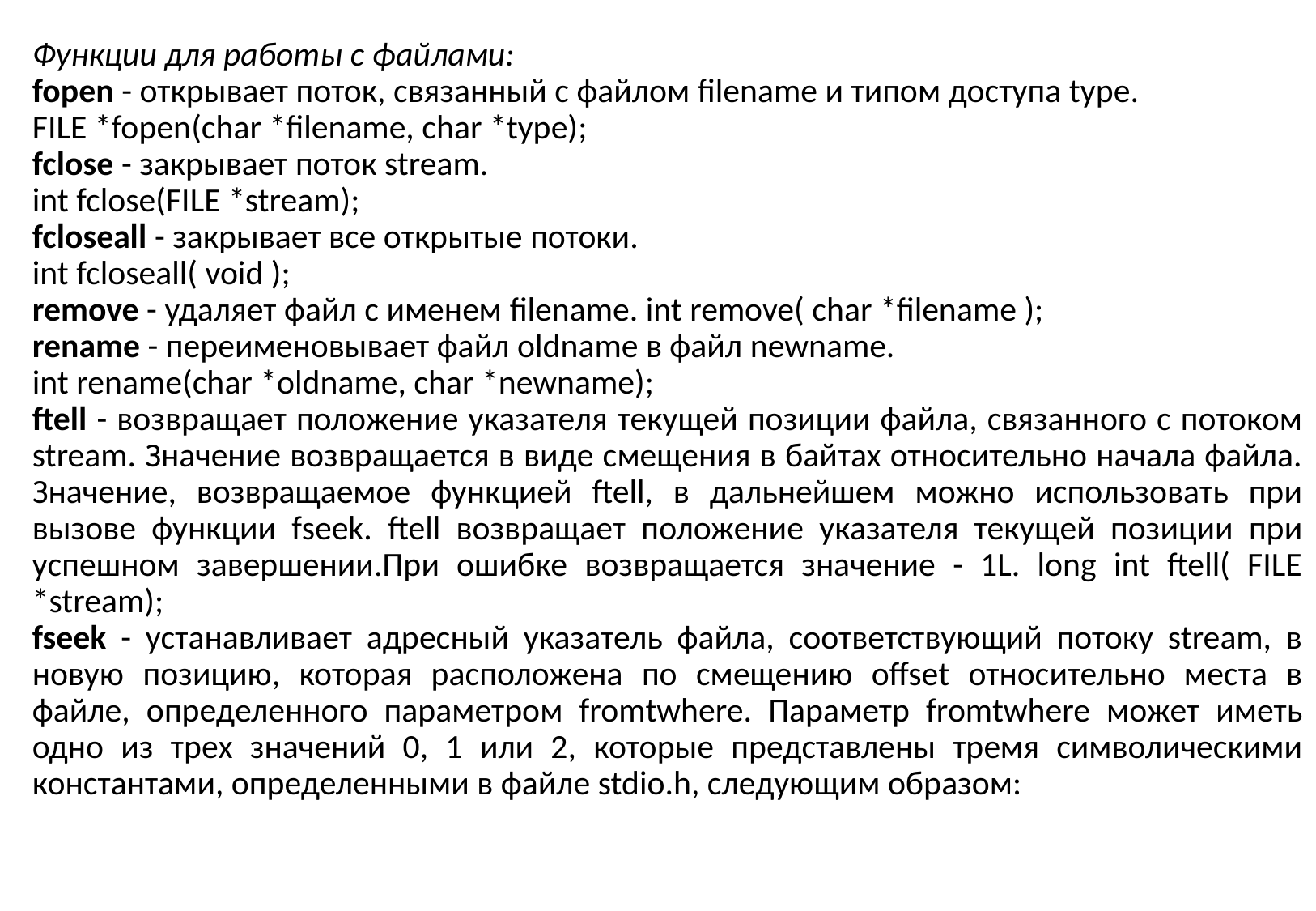

Функции для работы с файлами:
fopen - открывает поток, связанный с файлом filename и типом доступа type.
FILE *fopen(char *filename, char *type);
fclose - закрывает поток stream.
int fclose(FILE *stream);
fcloseall - закрывает все открытые потоки.
int fcloseall( void );
remove - удаляет файл с именем filename. int remove( char *filename );
rename - переименовывает файл oldname в файл newname.
int rename(char *oldname, char *newname);
ftell - возвращает положение указателя текущей позиции файла, связанного с потоком stream. Значение возвращается в виде смещения в байтах относительно начала файла. Значение, возвращаемое функцией ftell, в дальнейшем можно использовать при вызове функции fseek. ftell возвращает положение указателя текущей позиции при успешном завершении.При ошибке возвращается значение - 1L. long int ftell( FILE *stream);
fseek - устанавливает адресный указатель файла, соответствующий потоку stream, в новую позицию, которая расположена по смещению offset относительно места в файле, определенного параметром fromtwhere. Параметр fromtwhere может иметь одно из трех значений 0, 1 или 2, которые представлены тремя символическими константами, определенными в файле stdio.h, следующим образом: